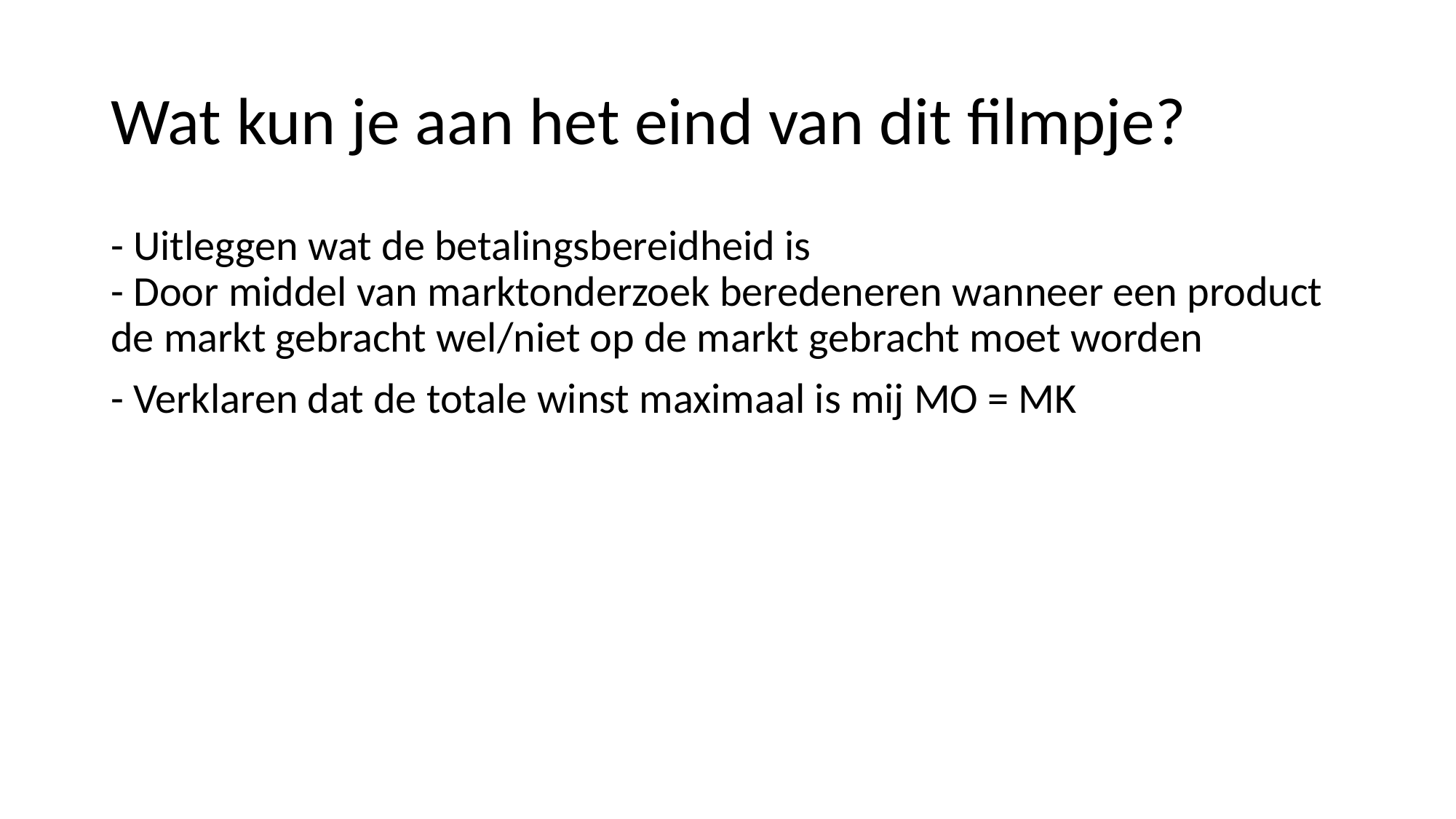

# Wat kun je aan het eind van dit filmpje?
- Uitleggen wat de betalingsbereidheid is
- Door middel van marktonderzoek beredeneren wanneer een product de markt gebracht wel/niet op de markt gebracht moet worden
- Verklaren dat de totale winst maximaal is mij MO = MK